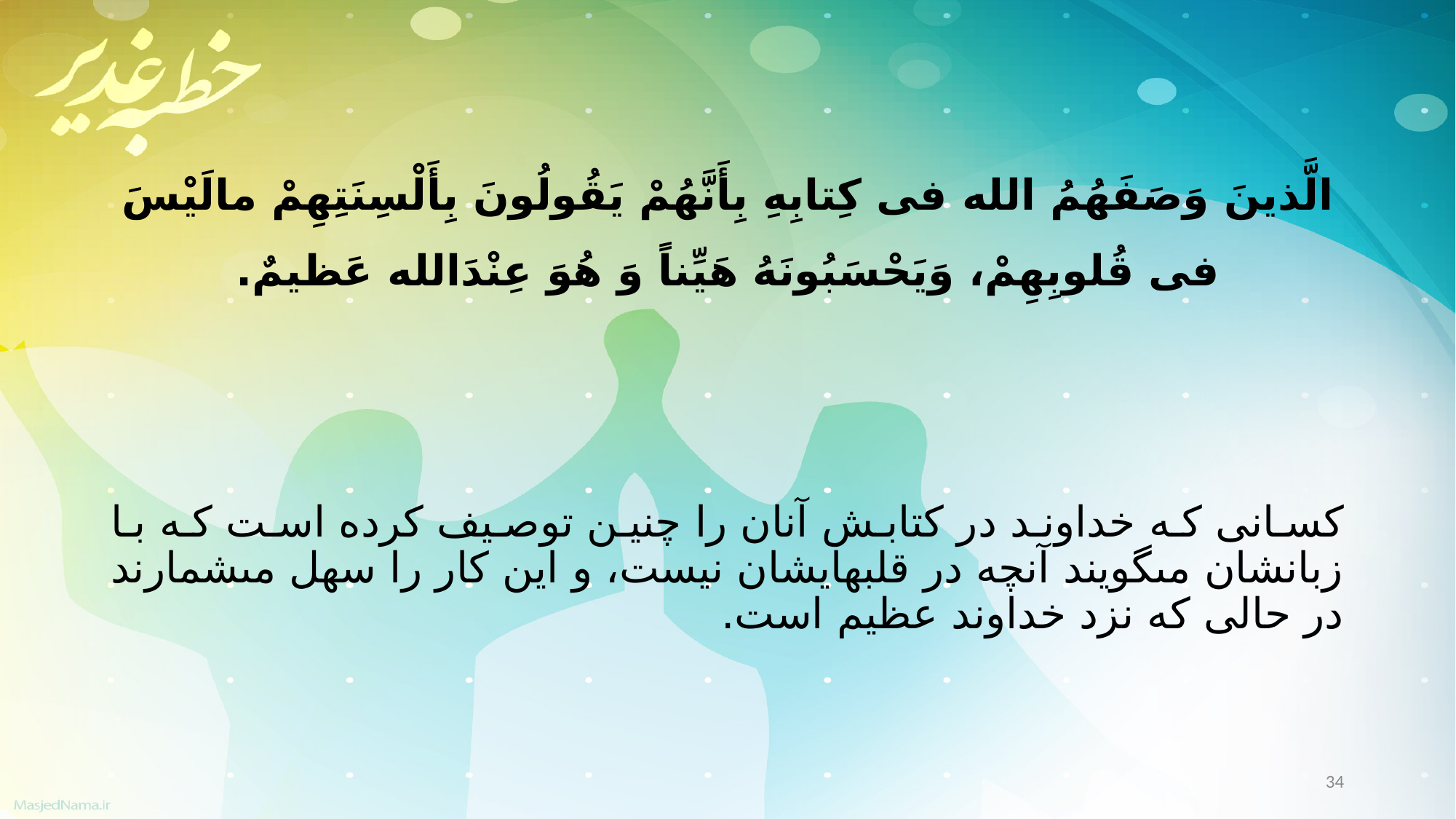

الَّذینَ وَصَفَهُمُ الله فی کِتابِهِ بِأَنَّهُمْ یَقُولُونَ بِأَلْسِنَتِهِمْ مالَیْسَ فی قُلوبِهِمْ، وَیَحْسَبُونَهُ هَیِّناً وَ هُوَ عِنْدَالله عَظیمٌ.
کسانى که خداوند در کتابش آنان را چنین توصیف کرده است که با زبانشان مى‏گویند آنچه در قلب‏هایشان نیست، و این کار را سهل مى‏شمارند در حالى که نزد خداوند عظیم است.
34